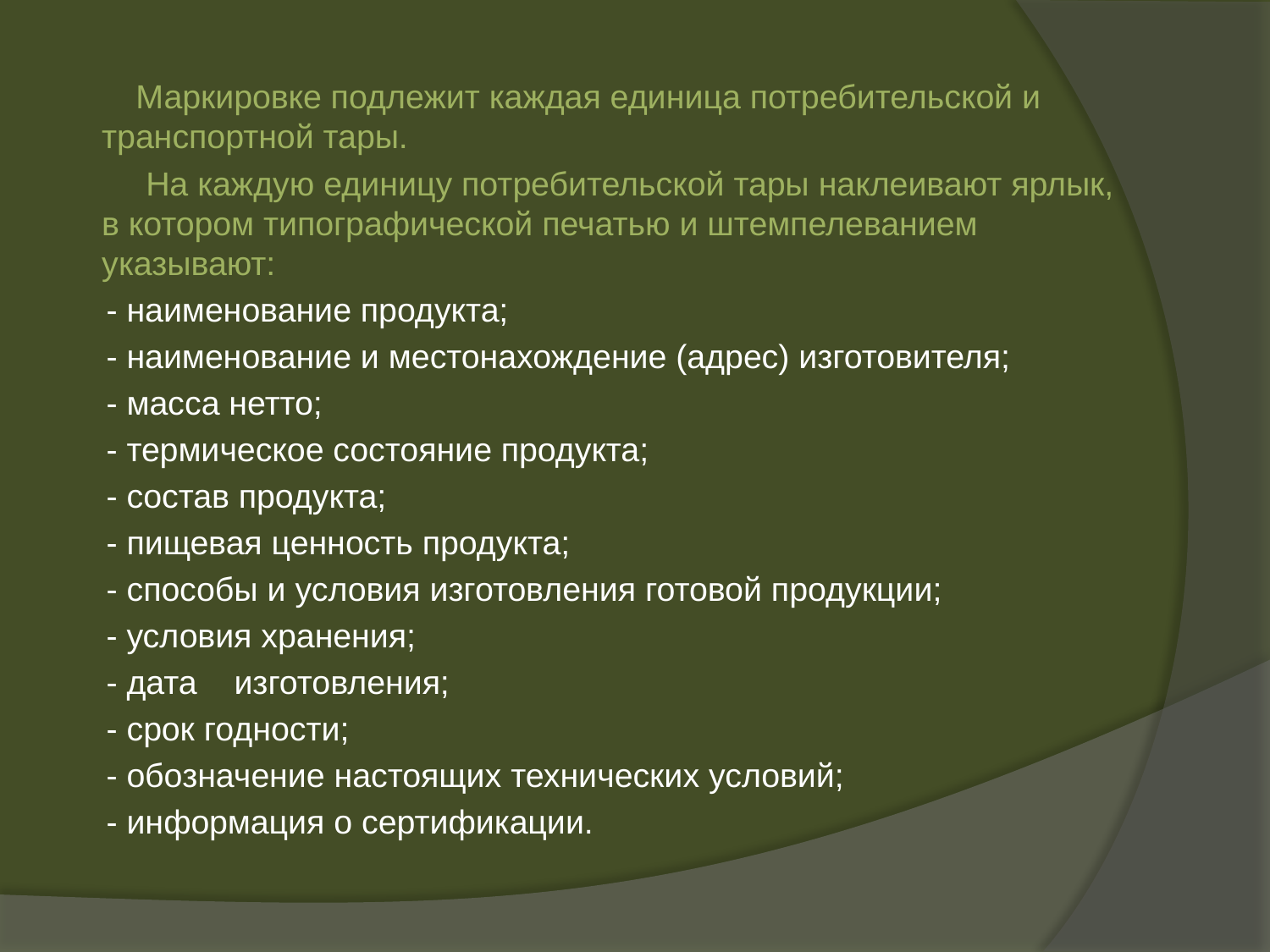

Маркировке подлежит каждая единица потребительской и транспортной тары.
На каждую единицу потребительской тары наклеивают ярлык, в котором типографической печатью и штемпелеванием указывают:
- наименование продукта;
- наименование и местонахождение (адрес) изготовителя;
- масса нетто;
- термическое состояние продукта;
- состав продукта;
- пищевая ценность продукта;
- способы и условия изготовления готовой продукции;
- условия хранения;
- дата    изготовления;
- срок годности;
- обозначение настоящих технических условий;
- информация о сертификации.